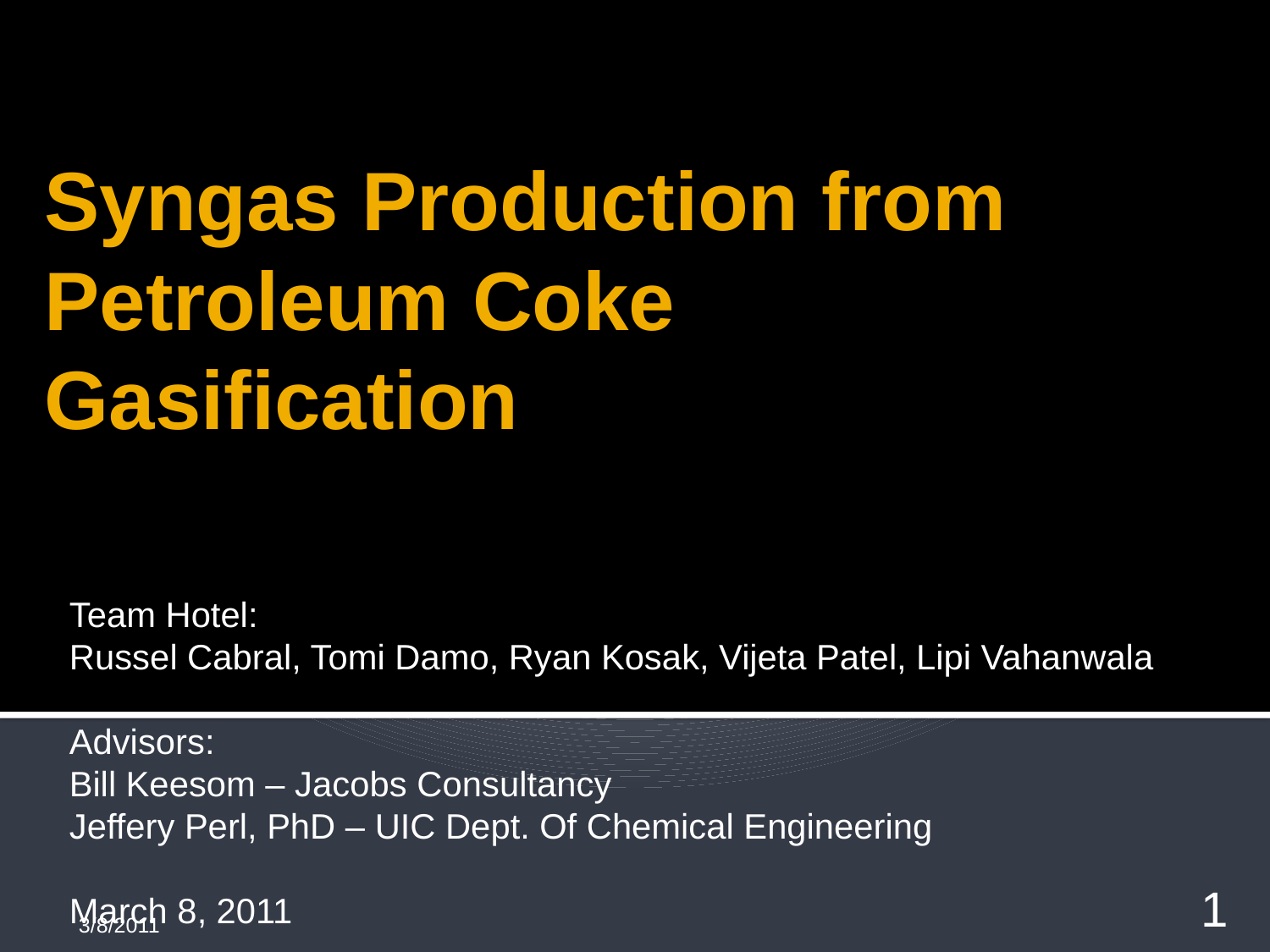

# Syngas Production from Petroleum Coke Gasification
Team Hotel:
Russel Cabral, Tomi Damo, Ryan Kosak, Vijeta Patel, Lipi Vahanwala

Advisors:
Bill Keesom – Jacobs Consultancy
Jeffery Perl, PhD – UIC Dept. Of Chemical Engineering

March 8, 2011
3/8/2011
1